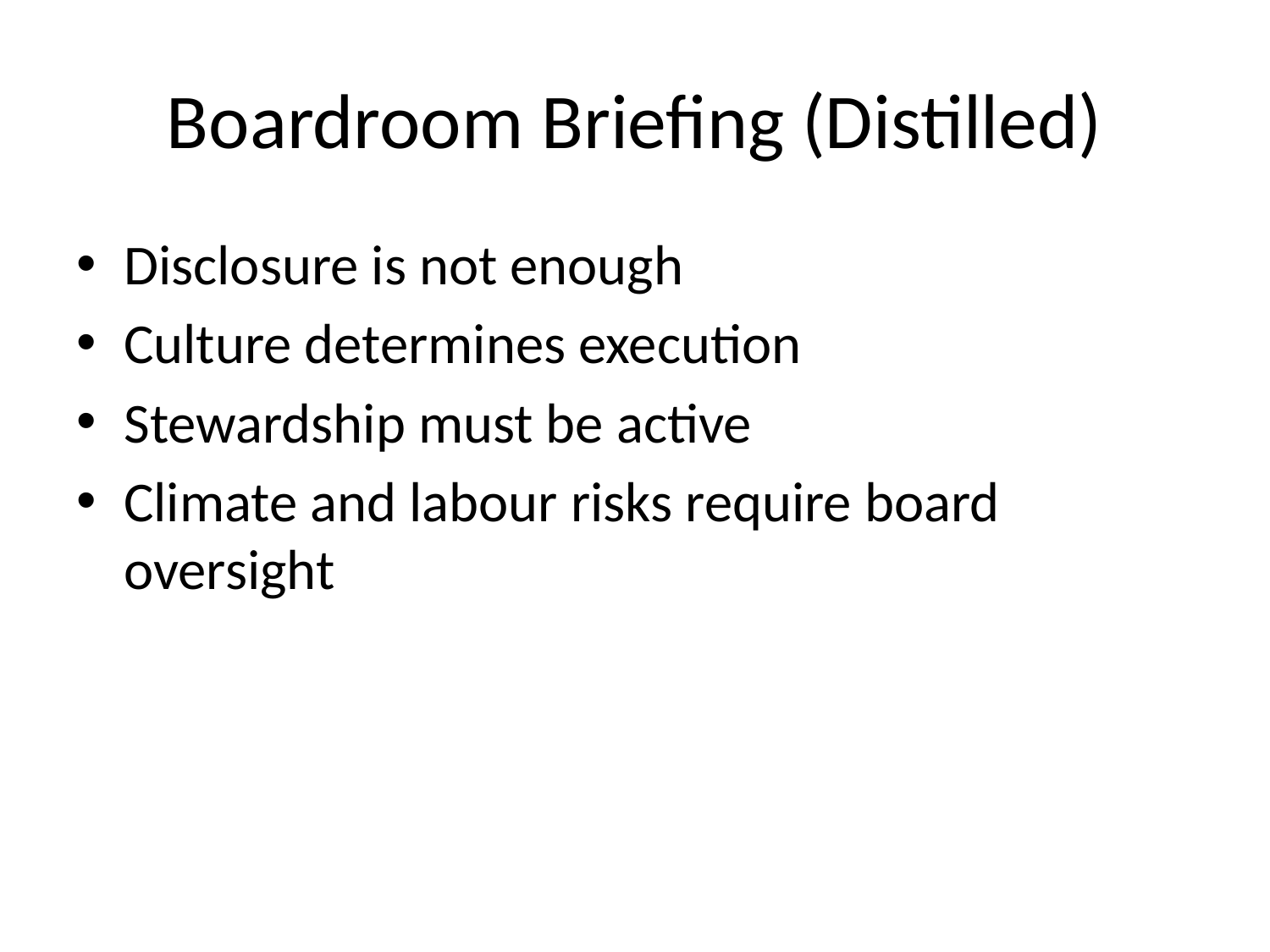

# Boardroom Briefing (Distilled)
Disclosure is not enough
Culture determines execution
Stewardship must be active
Climate and labour risks require board oversight